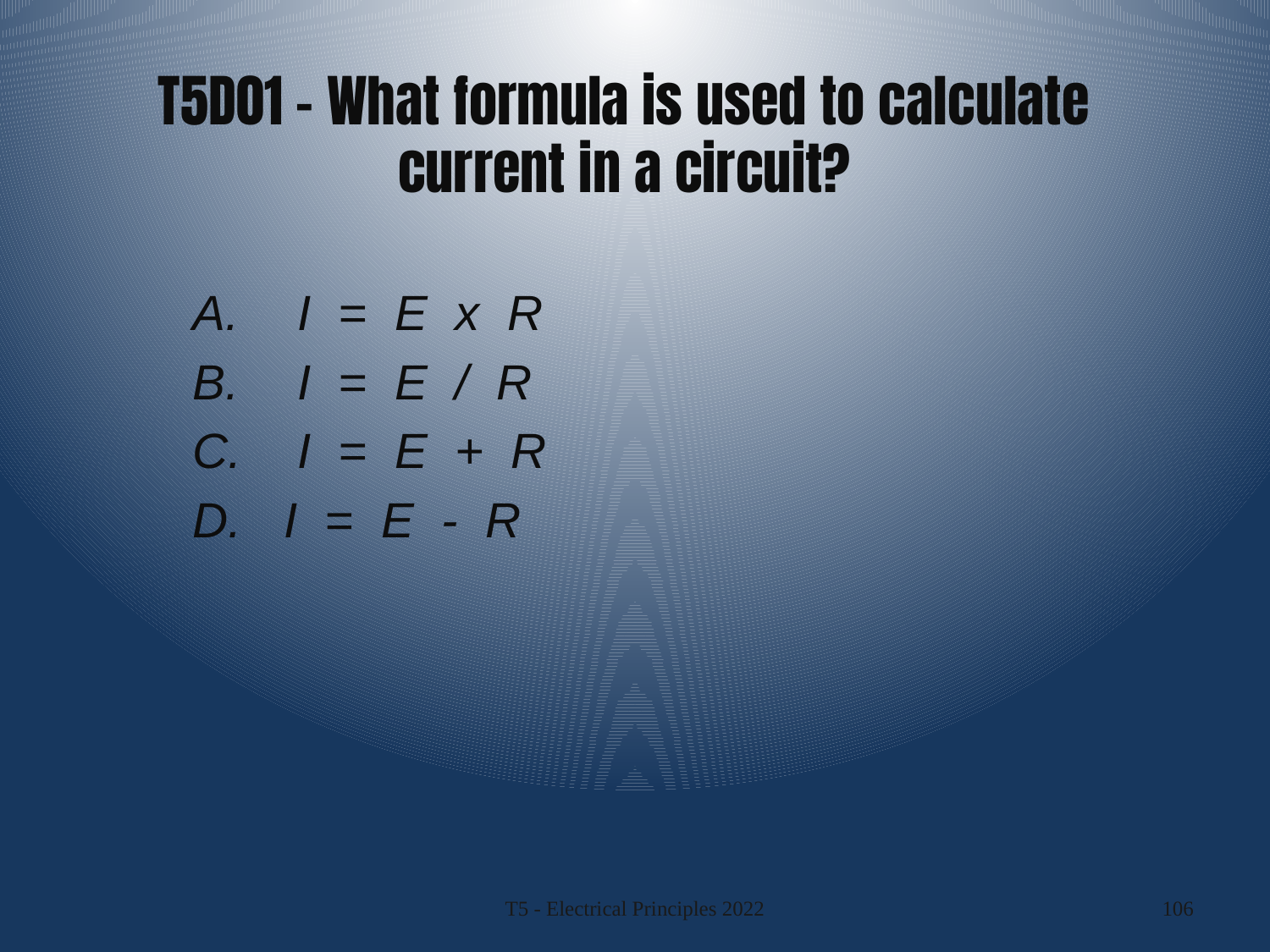

# T5D01 - What formula is used to calculate current in a circuit?
   I  =  E  x  R
   I  =  E  /  R
   I  =  E  +  R
  I  =  E  -  R

T5 - Electrical Principles 2022
106